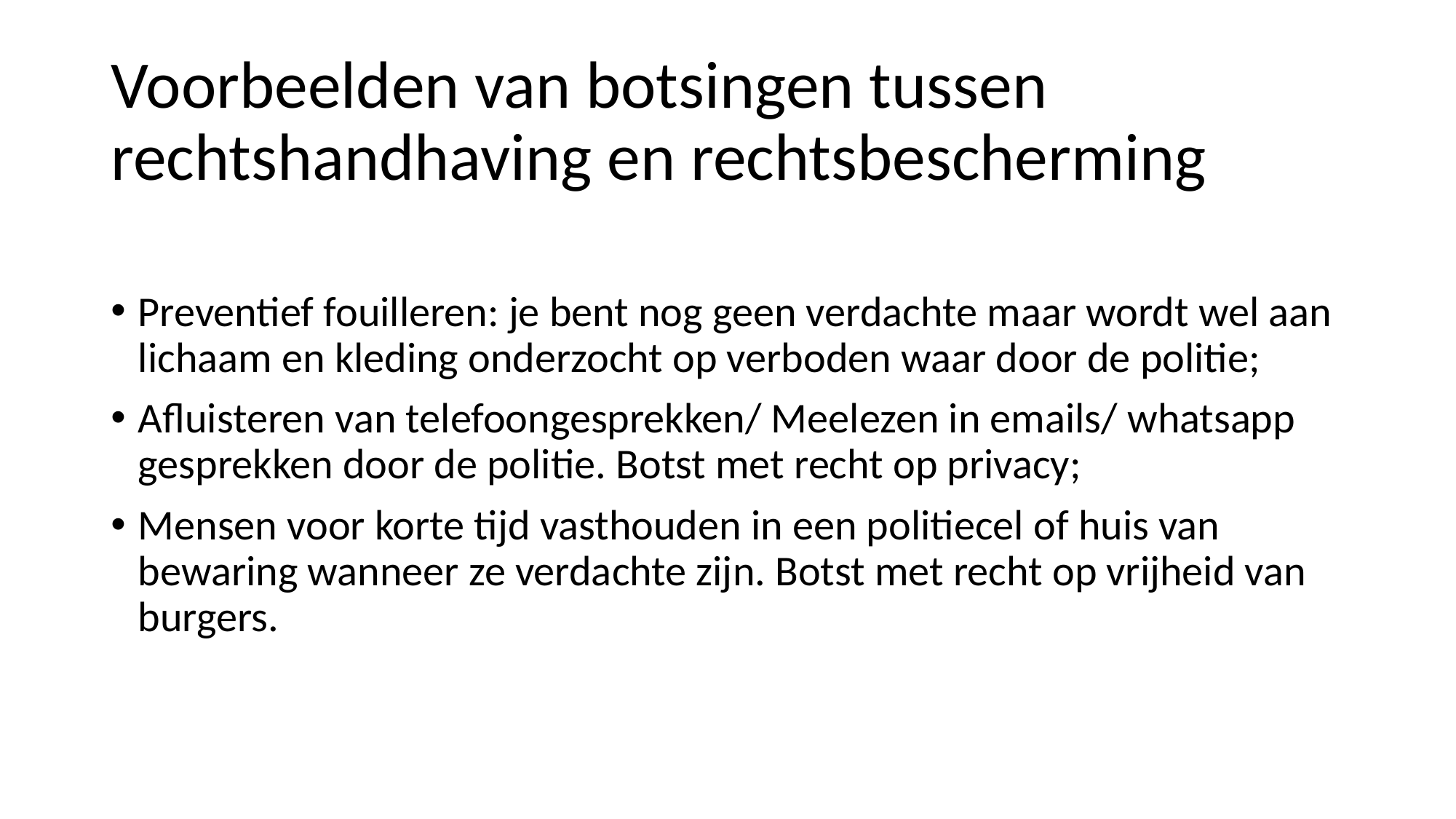

# Voorbeelden van botsingen tussen rechtshandhaving en rechtsbescherming

Preventief fouilleren: je bent nog geen verdachte maar wordt wel aan lichaam en kleding onderzocht op verboden waar door de politie;
Afluisteren van telefoongesprekken/ Meelezen in emails/ whatsapp gesprekken door de politie. Botst met recht op privacy;
Mensen voor korte tijd vasthouden in een politiecel of huis van bewaring wanneer ze verdachte zijn. Botst met recht op vrijheid van burgers.